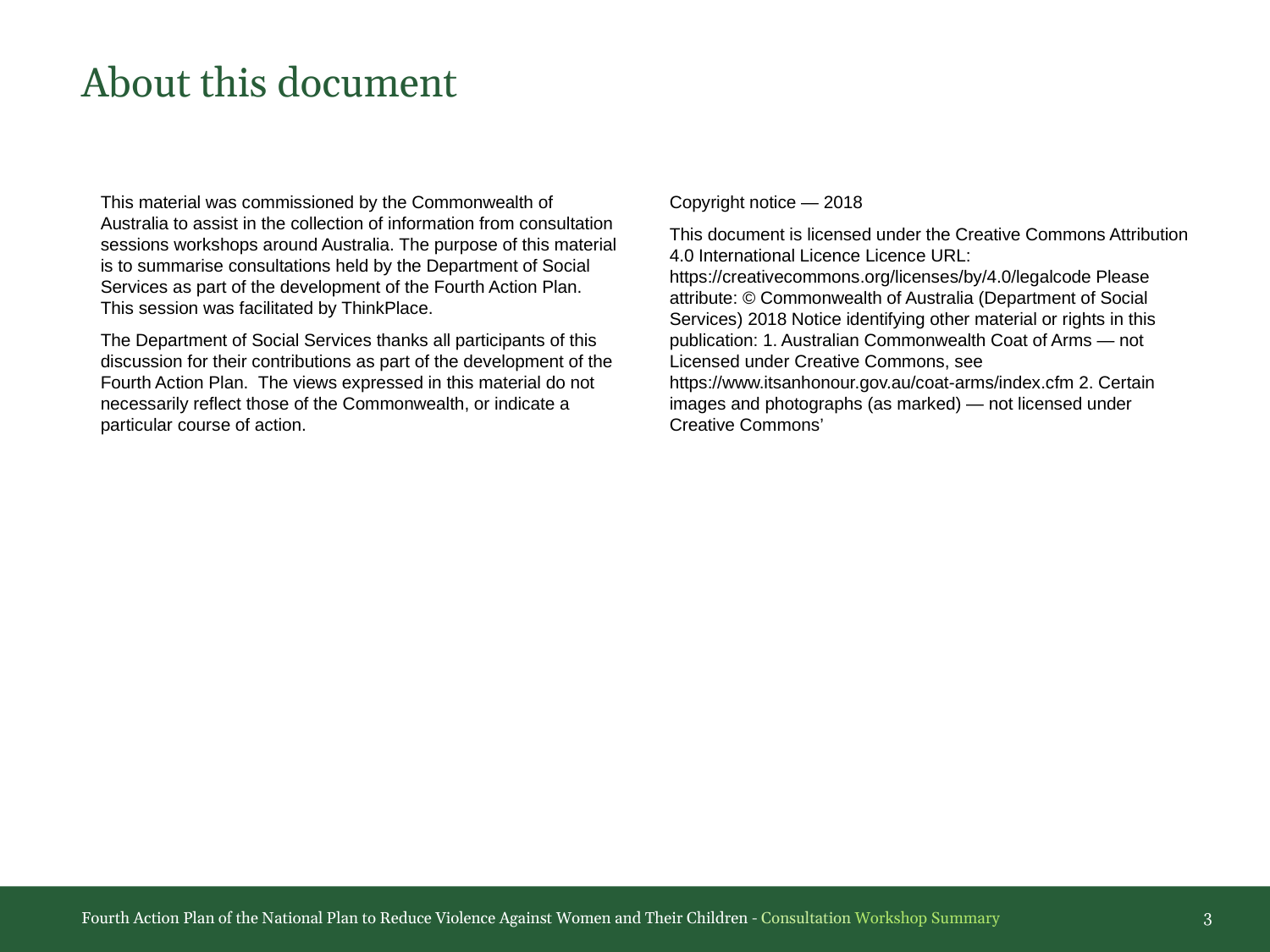

# About this document
This material was commissioned by the Commonwealth of Australia to assist in the collection of information from consultation sessions workshops around Australia. The purpose of this material is to summarise consultations held by the Department of Social Services as part of the development of the Fourth Action Plan. This session was facilitated by ThinkPlace.
The Department of Social Services thanks all participants of this discussion for their contributions as part of the development of the Fourth Action Plan.  The views expressed in this material do not necessarily reflect those of the Commonwealth, or indicate a particular course of action.

Copyright notice — 2018
This document is licensed under the Creative Commons Attribution 4.0 International Licence Licence URL: https://creativecommons.org/licenses/by/4.0/legalcode Please attribute: © Commonwealth of Australia (Department of Social Services) 2018 Notice identifying other material or rights in this publication: 1. Australian Commonwealth Coat of Arms — not Licensed under Creative Commons, see https://www.itsanhonour.gov.au/coat-arms/index.cfm 2. Certain images and photographs (as marked) — not licensed under Creative Commons’
Fourth Action Plan of the National Plan to Reduce Violence Against Women and Their Children - Consultation Workshop Summary
3